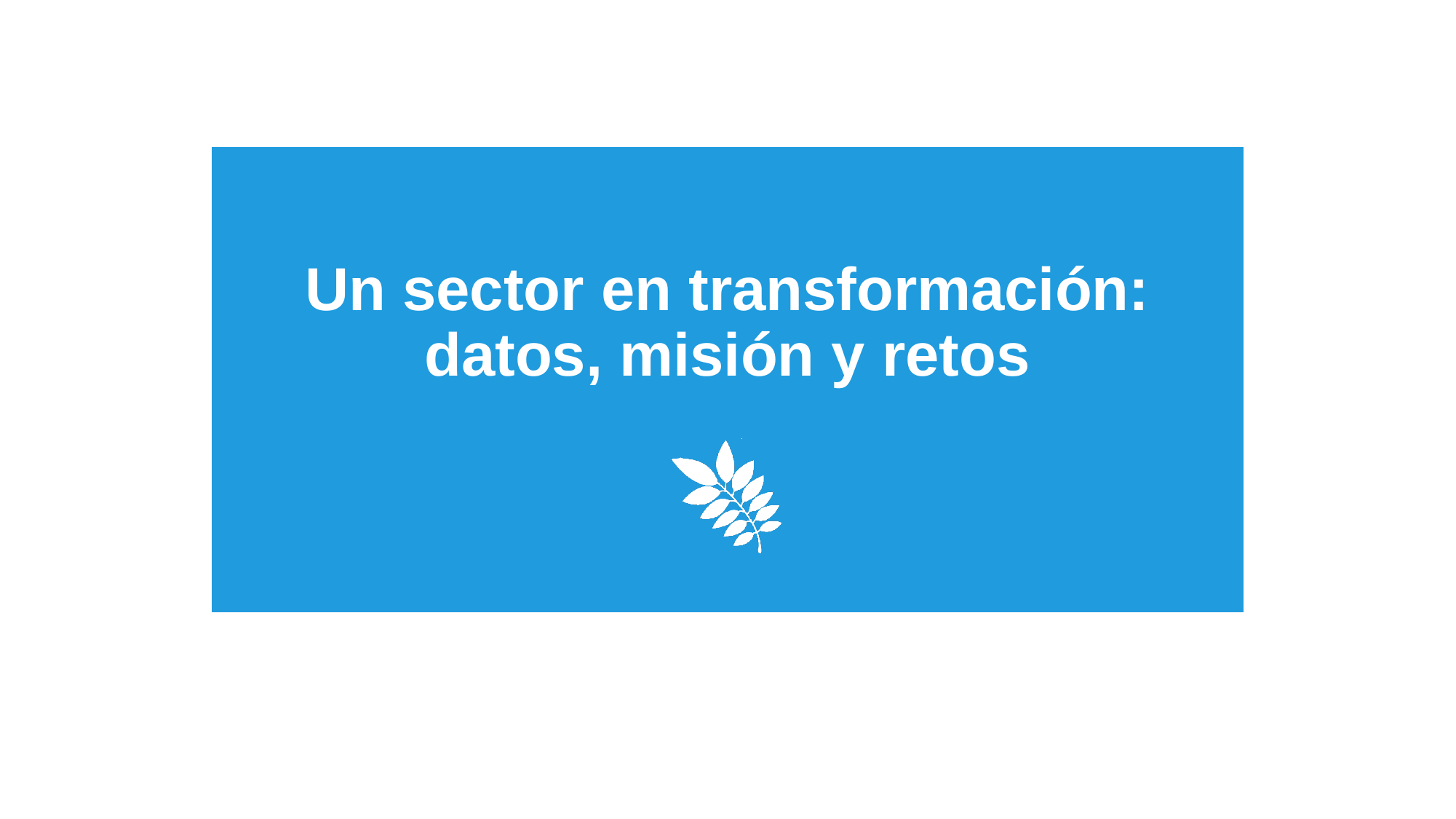

# Un sector en transformación: datos, misión y retos